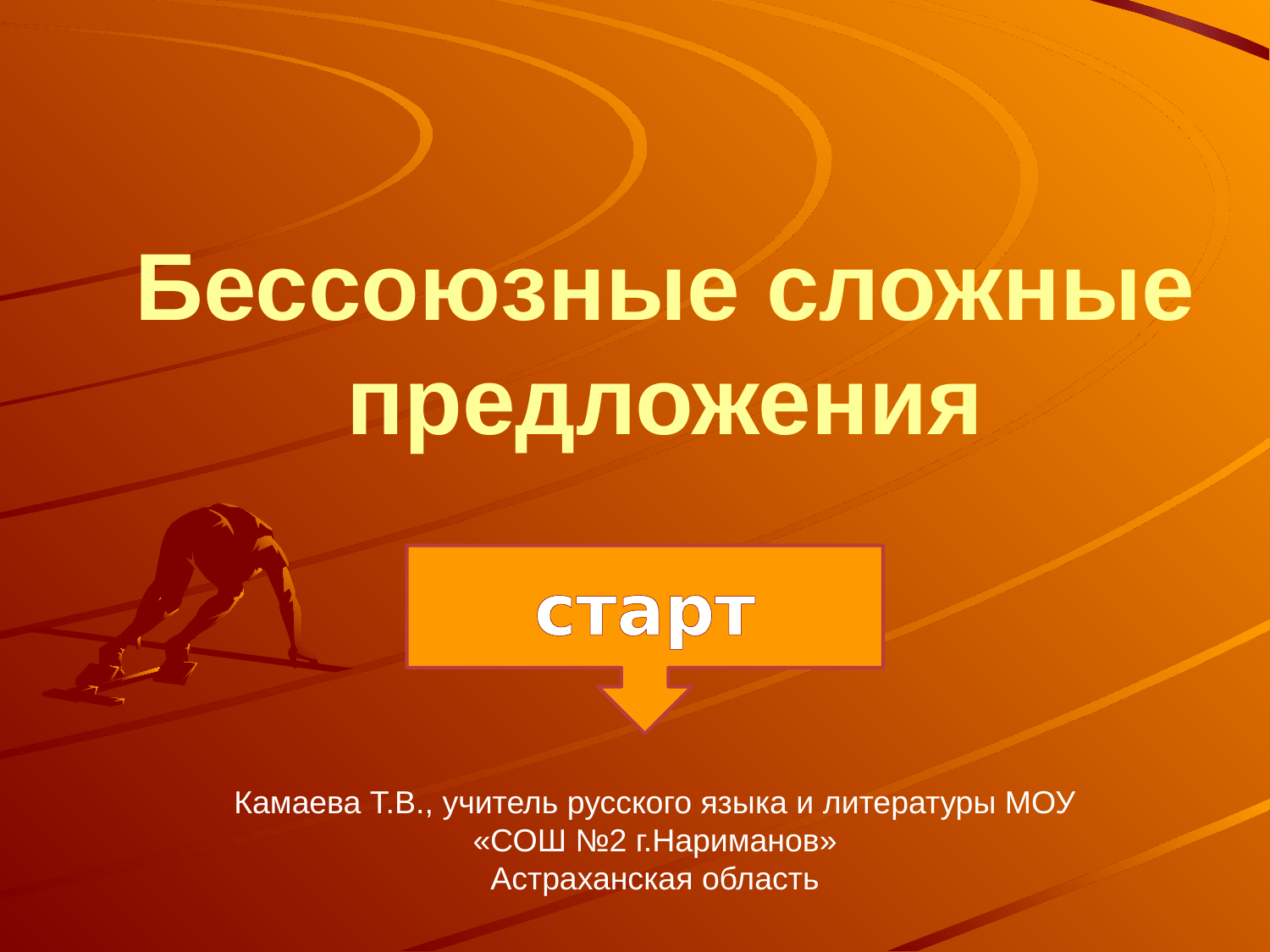

# Бессоюзные сложные предложения
старт
Камаева Т.В., учитель русского языка и литературы МОУ «СОШ №2 г.Нариманов»
Астраханская область